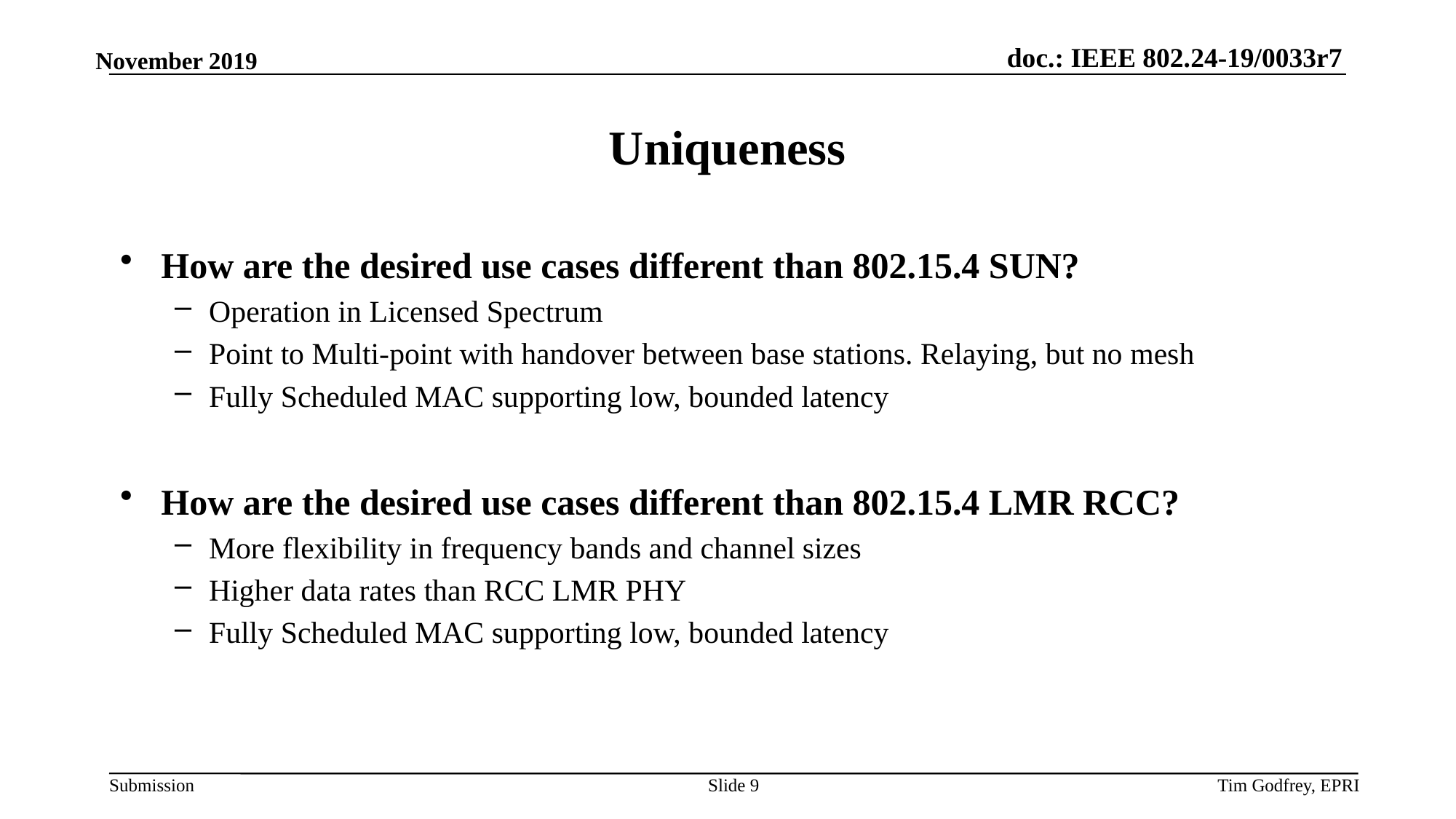

# Uniqueness
How are the desired use cases different than 802.15.4 SUN?
Operation in Licensed Spectrum
Point to Multi-point with handover between base stations. Relaying, but no mesh
Fully Scheduled MAC supporting low, bounded latency

How are the desired use cases different than 802.15.4 LMR RCC?
More flexibility in frequency bands and channel sizes
Higher data rates than RCC LMR PHY
Fully Scheduled MAC supporting low, bounded latency

Slide 9
Tim Godfrey, EPRI